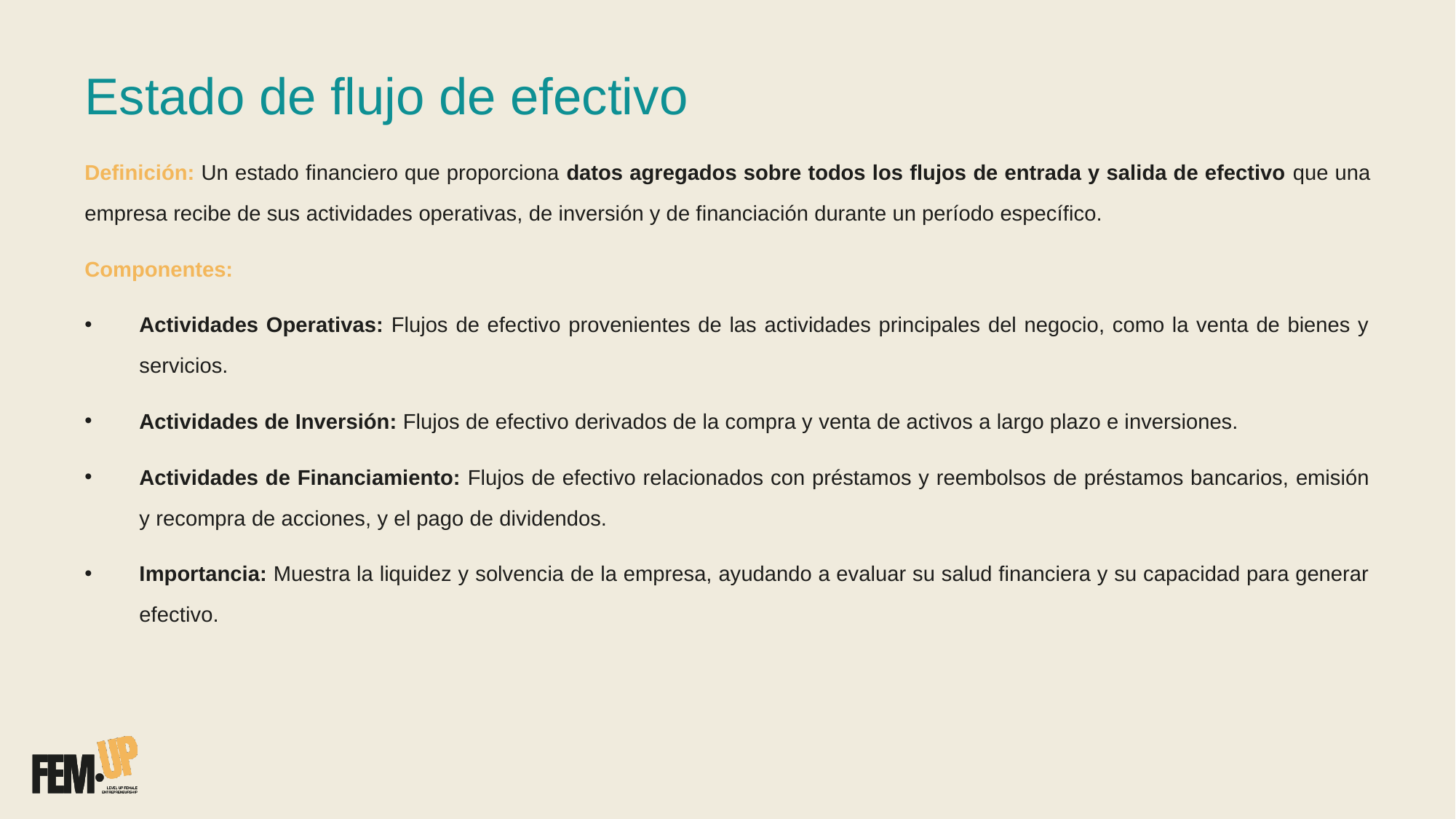

# Estado de flujo de efectivo
Definición: Un estado financiero que proporciona datos agregados sobre todos los flujos de entrada y salida de efectivo que una empresa recibe de sus actividades operativas, de inversión y de financiación durante un período específico.
Componentes:
Actividades Operativas: Flujos de efectivo provenientes de las actividades principales del negocio, como la venta de bienes y servicios.
Actividades de Inversión: Flujos de efectivo derivados de la compra y venta de activos a largo plazo e inversiones.
Actividades de Financiamiento: Flujos de efectivo relacionados con préstamos y reembolsos de préstamos bancarios, emisión y recompra de acciones, y el pago de dividendos.
Importancia: Muestra la liquidez y solvencia de la empresa, ayudando a evaluar su salud financiera y su capacidad para generar efectivo.